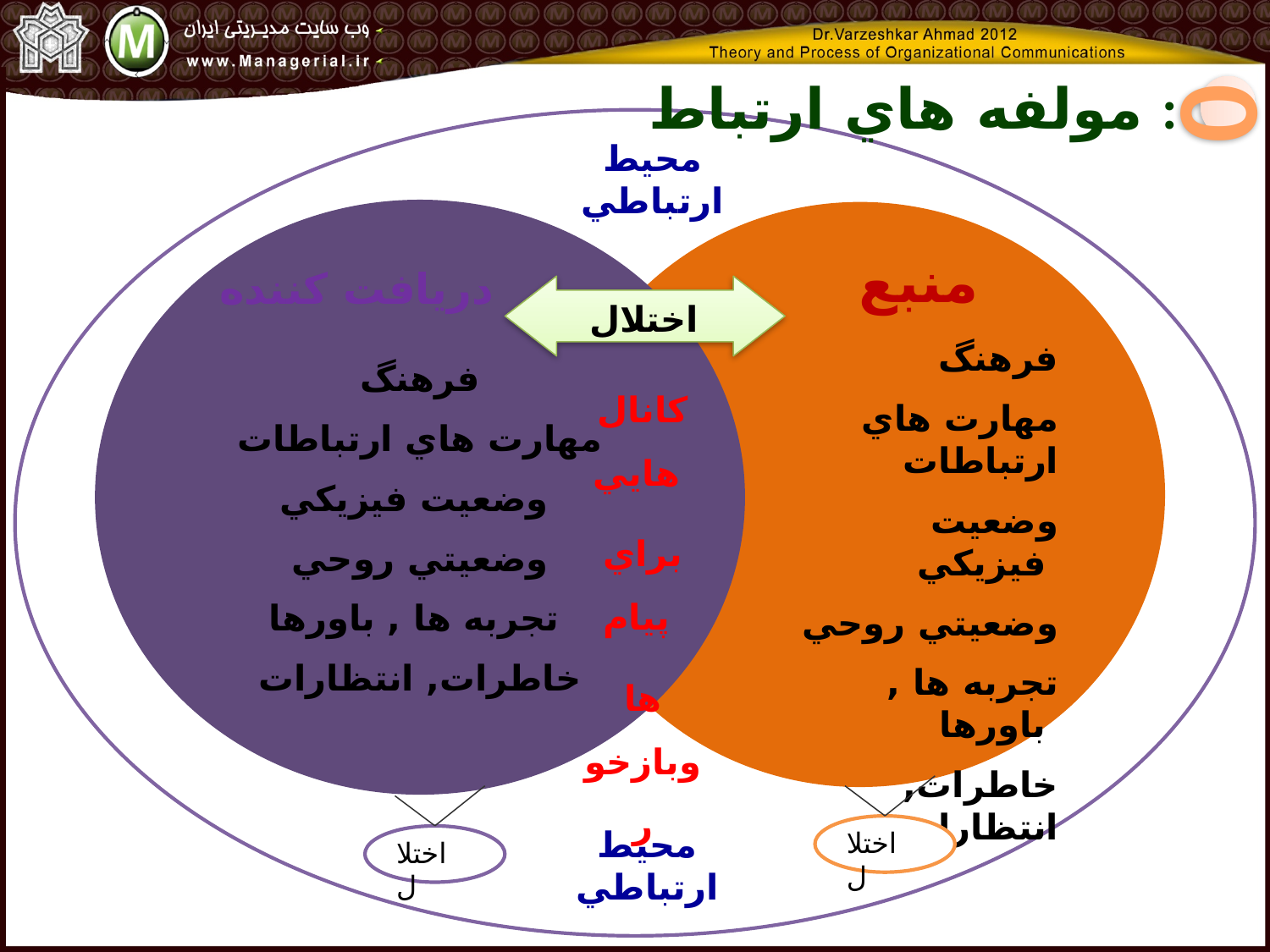

مولفه هاي ارتباط :
0

محيط ارتباطي

فرهنگ
مهارت هاي ارتباطات
وضعيت فيزيكي
وضعيتي روحي
تجربه ها , باورها
خاطرات, انتظارات

منبع
دريافت كننده

فرهنگ
مهارت هاي ارتباطات
وضعيت فيزيكي
وضعيتي روحي
تجربه ها , باورها
خاطرات, انتظارات

اختلال

كانال هايي
براي پيام
ها وبازخور

محيط ارتباطي

اختلال

اختلال